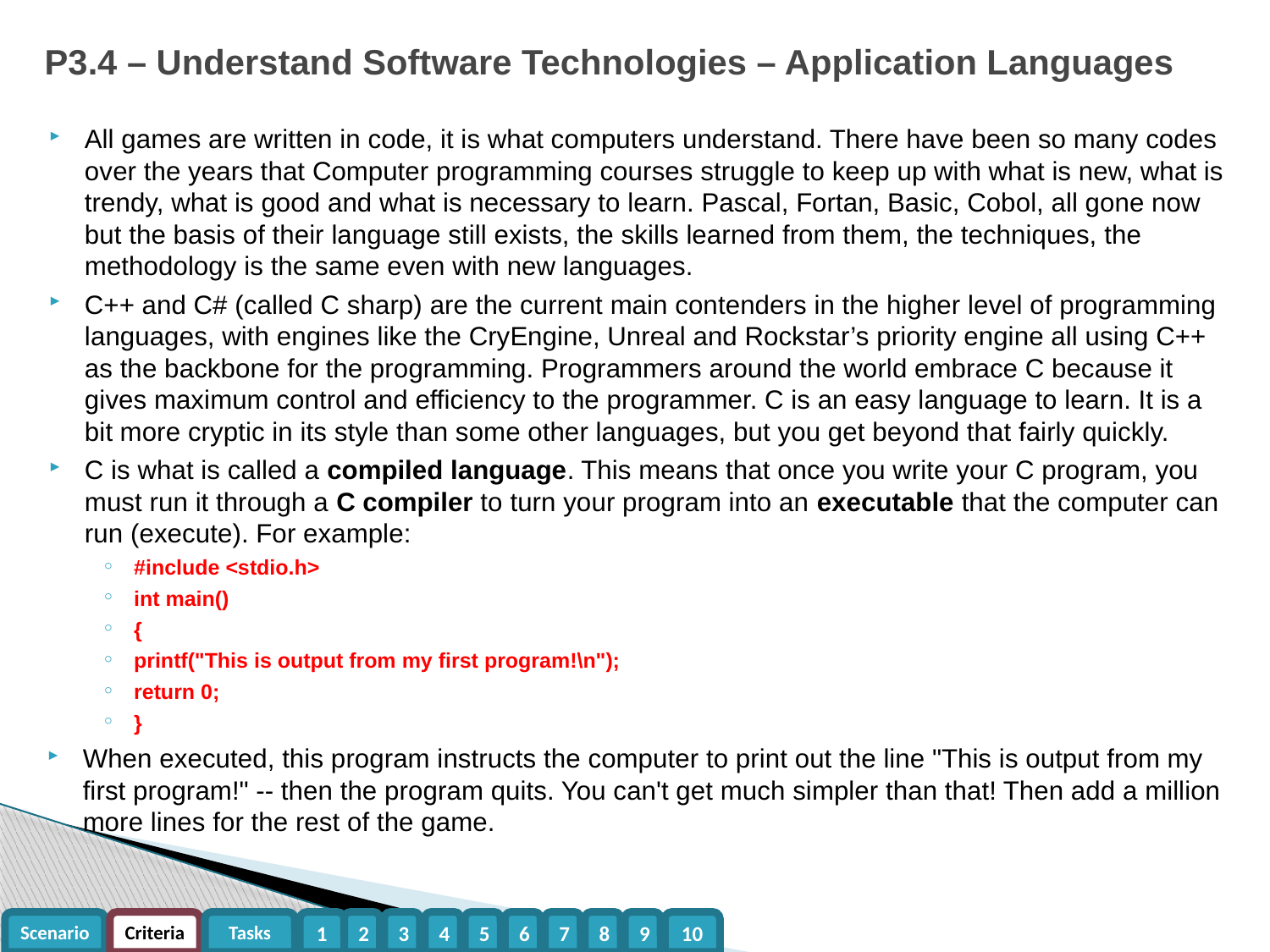

# P3.4 – Understand Software Technologies – Application Languages
All games are written in code, it is what computers understand. There have been so many codes over the years that Computer programming courses struggle to keep up with what is new, what is trendy, what is good and what is necessary to learn. Pascal, Fortan, Basic, Cobol, all gone now but the basis of their language still exists, the skills learned from them, the techniques, the methodology is the same even with new languages.
C++ and C# (called C sharp) are the current main contenders in the higher level of programming languages, with engines like the CryEngine, Unreal and Rockstar’s priority engine all using C++ as the backbone for the programming. Programmers around the world embrace C because it gives maximum control and efficiency to the programmer. C is an easy language to learn. It is a bit more cryptic in its style than some other languages, but you get beyond that fairly quickly.
C is what is called a compiled language. This means that once you write your C program, you must run it through a C compiler to turn your program into an executable that the computer can run (execute). For example:
#include <stdio.h>
int main()
{
printf("This is output from my first program!\n");
return 0;
}
When executed, this program instructs the computer to print out the line "This is output from my first program!" -- then the program quits. You can't get much simpler than that! Then add a million more lines for the rest of the game.